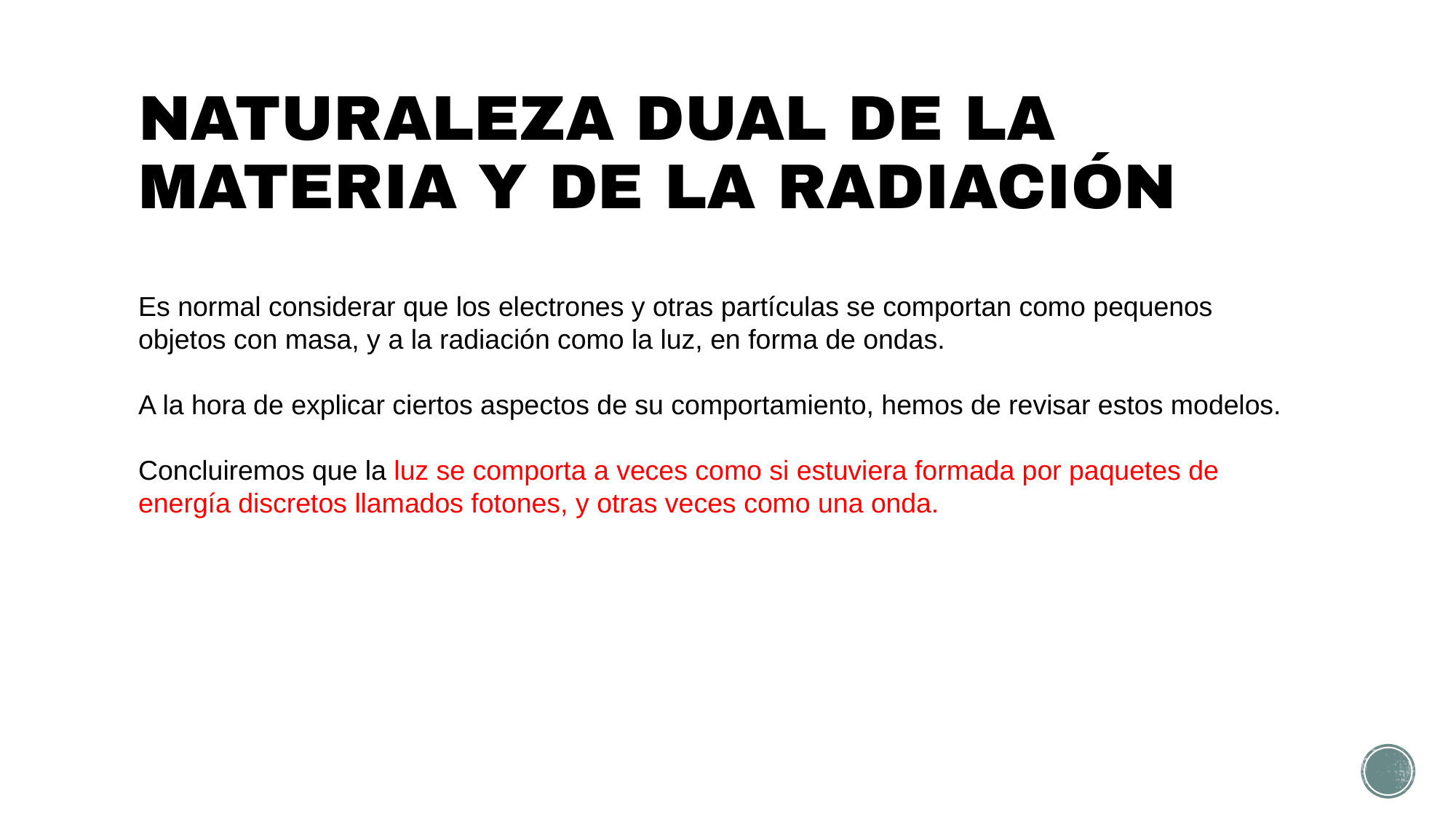

# NATURALEZA DUAL DE LA MATERIA Y DE LA RADIACIÓN
Es normal considerar que los electrones y otras partículas se comportan como pequenos objetos con masa, y a la radiación como la luz, en forma de ondas.

A la hora de explicar ciertos aspectos de su comportamiento, hemos de revisar estos modelos.

Concluiremos que la luz se comporta a veces como si estuviera formada por paquetes de energía discretos llamados fotones, y otras veces como una onda.